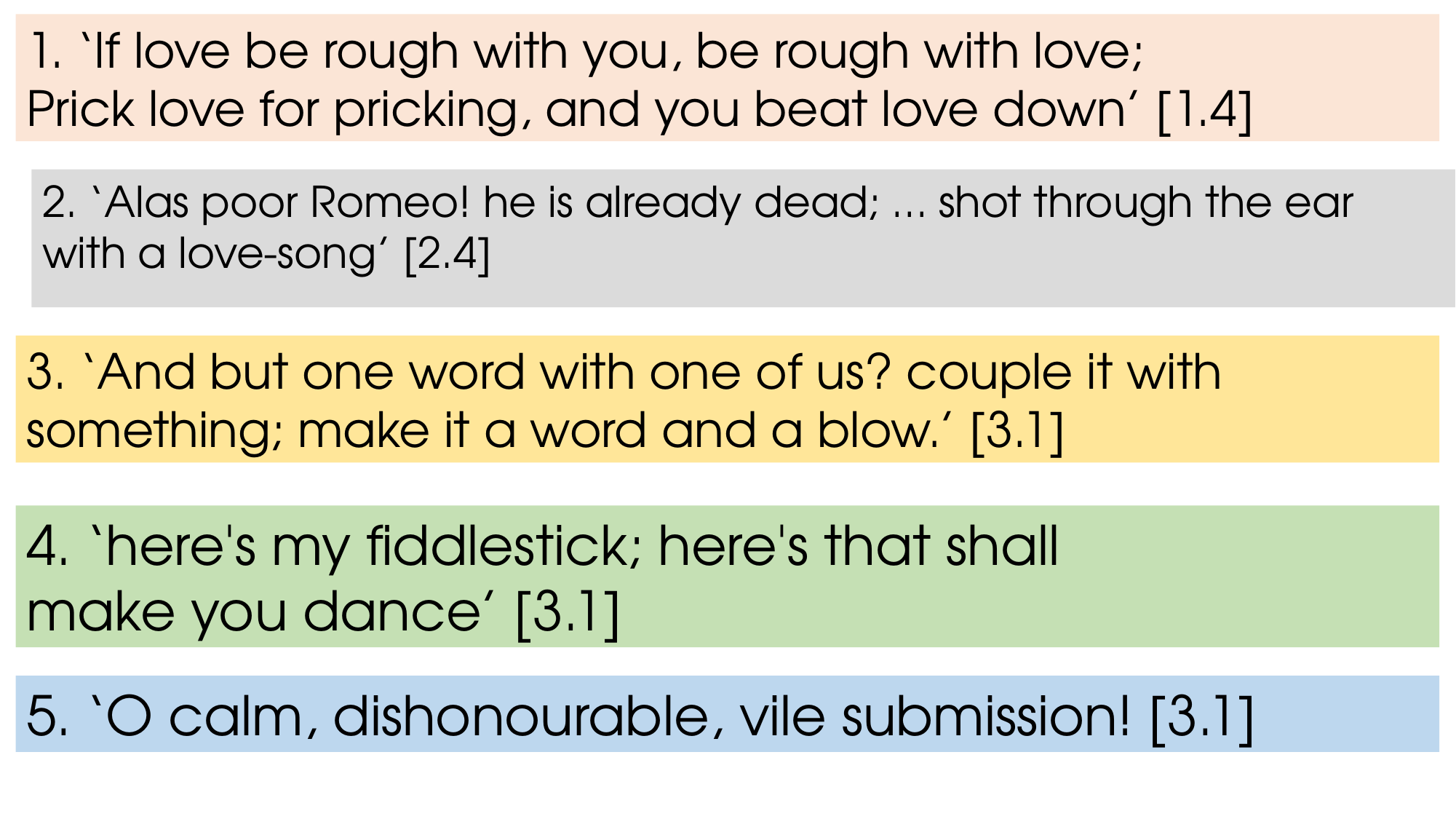

1. ‘If love be rough with you, be rough with love;
Prick love for pricking, and you beat love down’ [1.4]
2. ‘Alas poor Romeo! he is already dead; … shot through the ear with a love-song’ [2.4]

3. ‘And but one word with one of us? couple it with
something; make it a word and a blow.’ [3.1]

4. ‘here's my fiddlestick; here's that shall
make you dance’ [3.1]
5. ‘O calm, dishonourable, vile submission! [3.1]